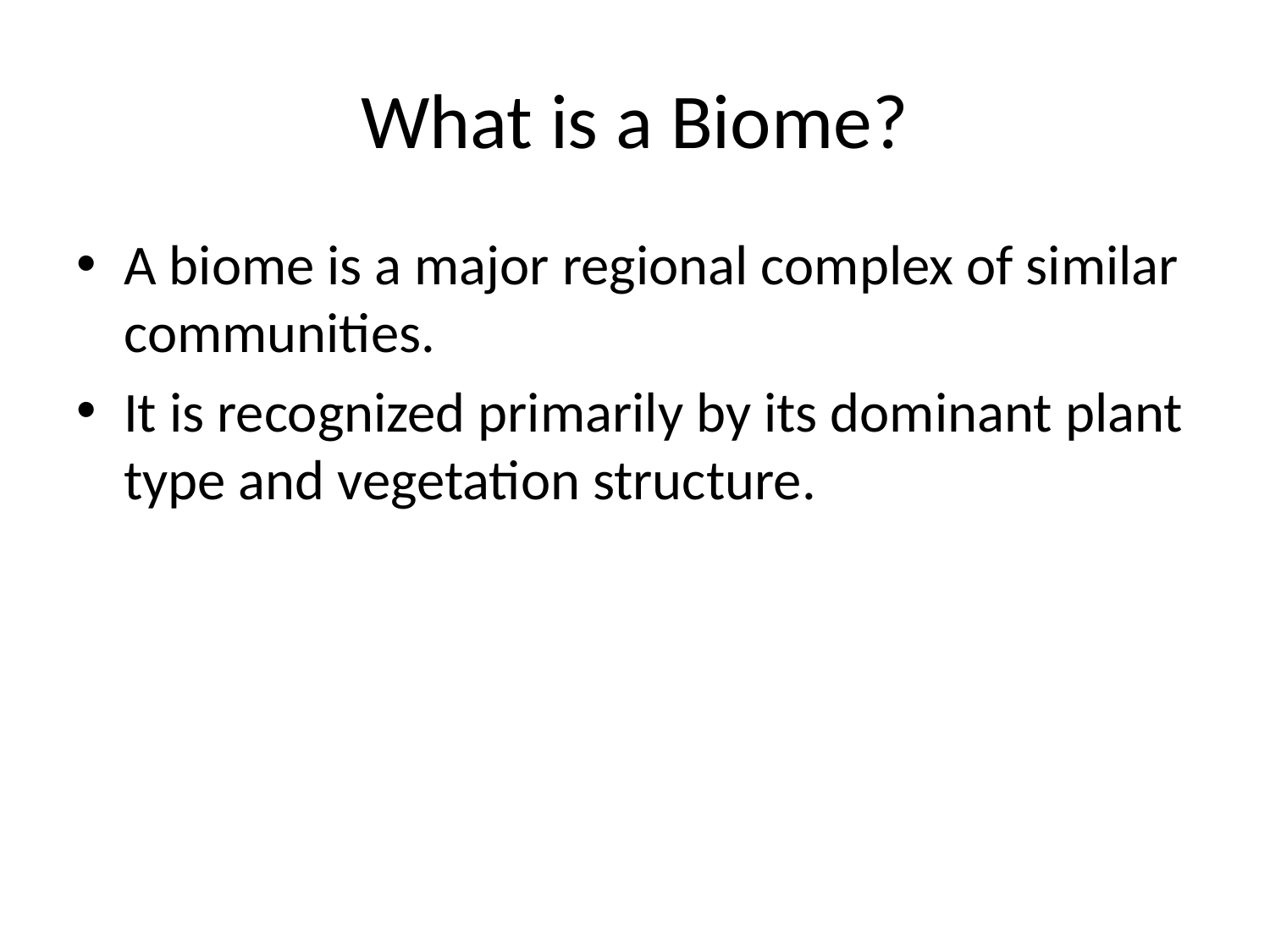

# What is a Biome?
A biome is a major regional complex of similar communities.
It is recognized primarily by its dominant plant type and vegetation structure.